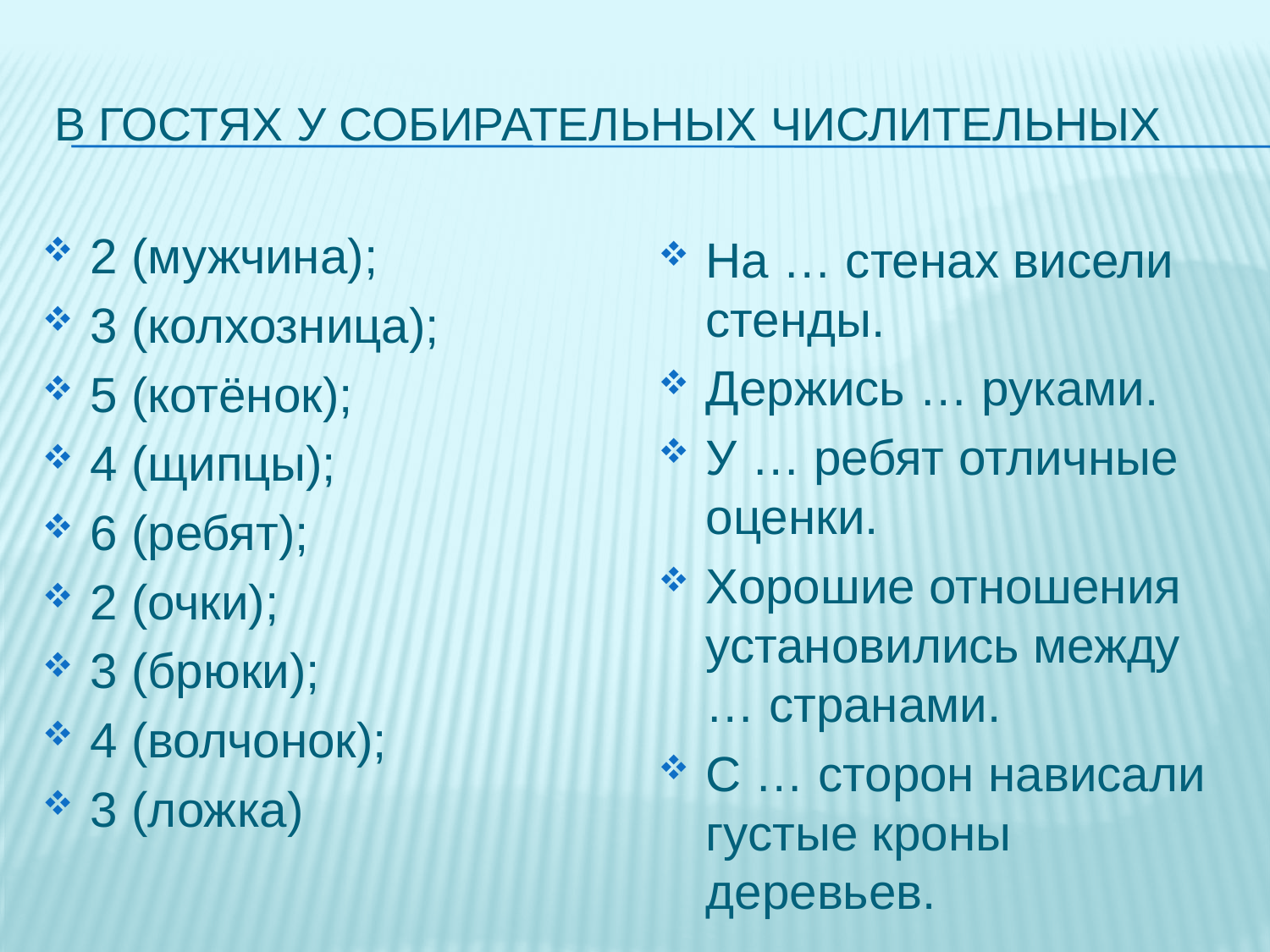

# В гостях у собирательных числительных
2 (мужчина);
3 (колхозница);
5 (котёнок);
4 (щипцы);
6 (ребят);
2 (очки);
3 (брюки);
4 (волчонок);
3 (ложка)
На … стенах висели стенды.
Держись … руками.
У … ребят отличные оценки.
Хорошие отношения установились между … странами.
С … сторон нависали густые кроны деревьев.